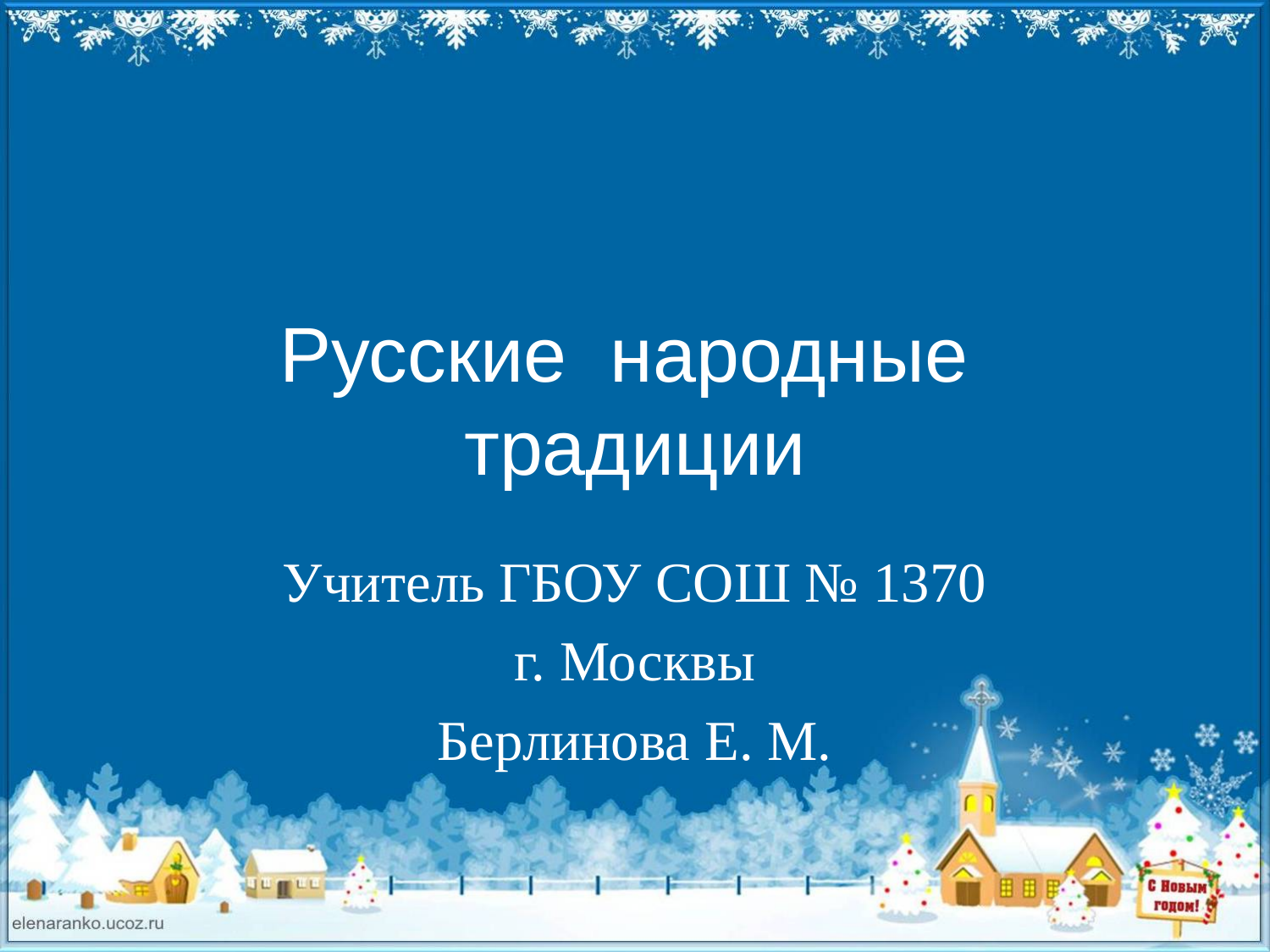

# Русские  народные  традиции
Учитель ГБОУ СОШ № 1370
г. Москвы
Берлинова Е. М.